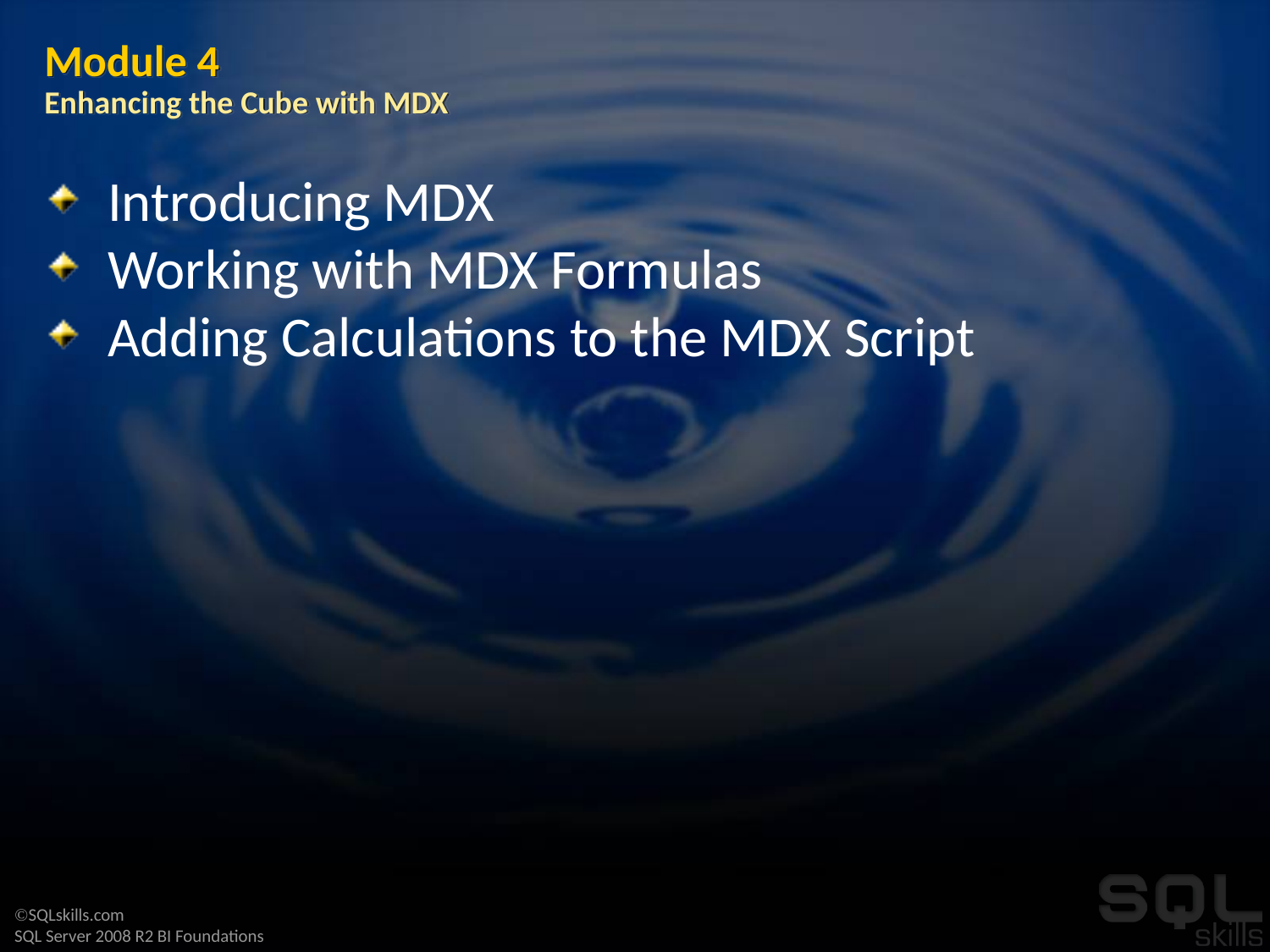

# Module 4 Enhancing the Cube with MDX
Introducing MDX
Working with MDX Formulas
Adding Calculations to the MDX Script